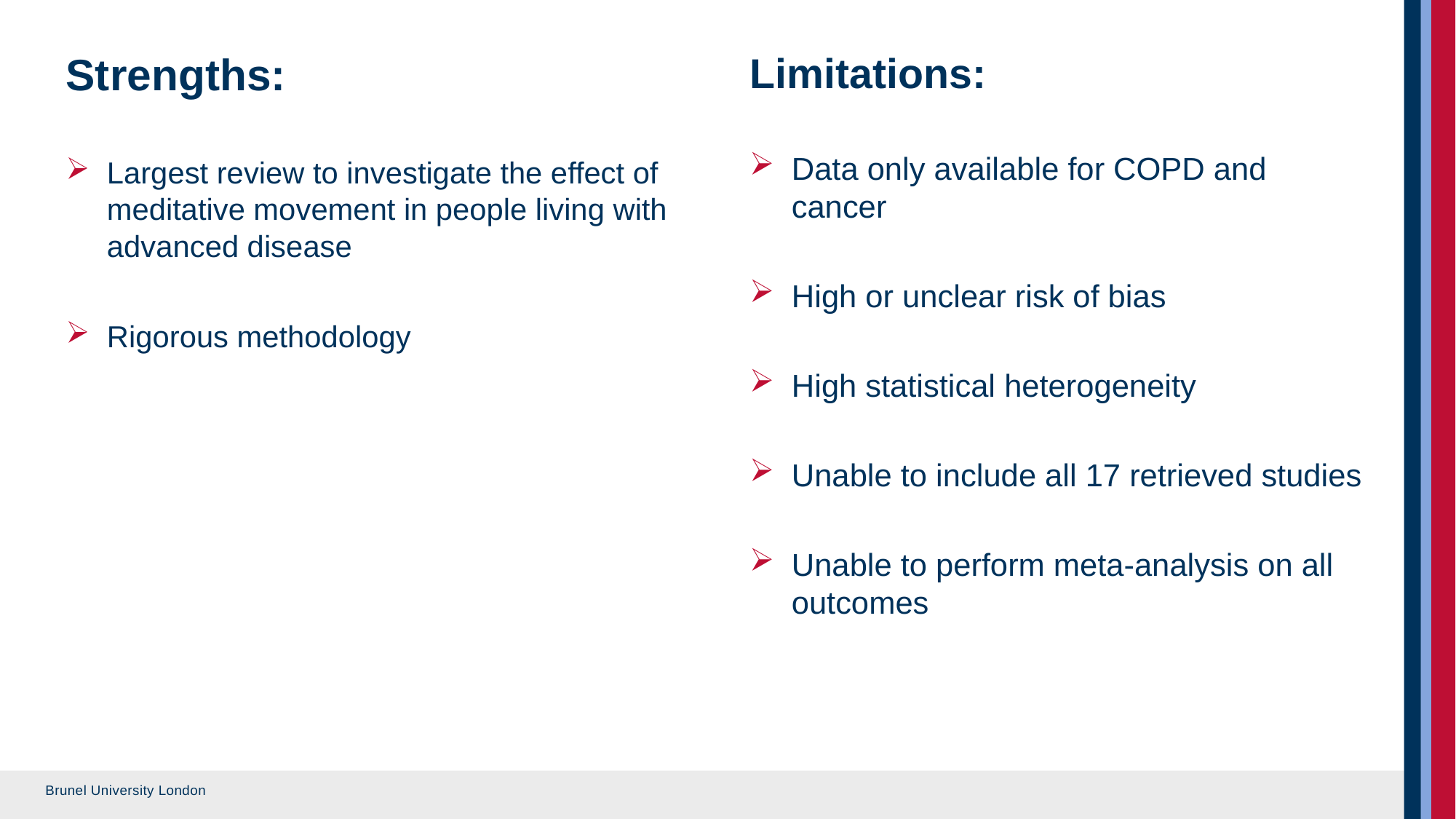

Strengths:

Largest review to investigate the effect of meditative movement in people living with advanced disease

Rigorous methodology

Limitations:

Data only available for COPD and cancer

High or unclear risk of bias

High statistical heterogeneity

Unable to include all 17 retrieved studies

Unable to perform meta-analysis on all outcomes